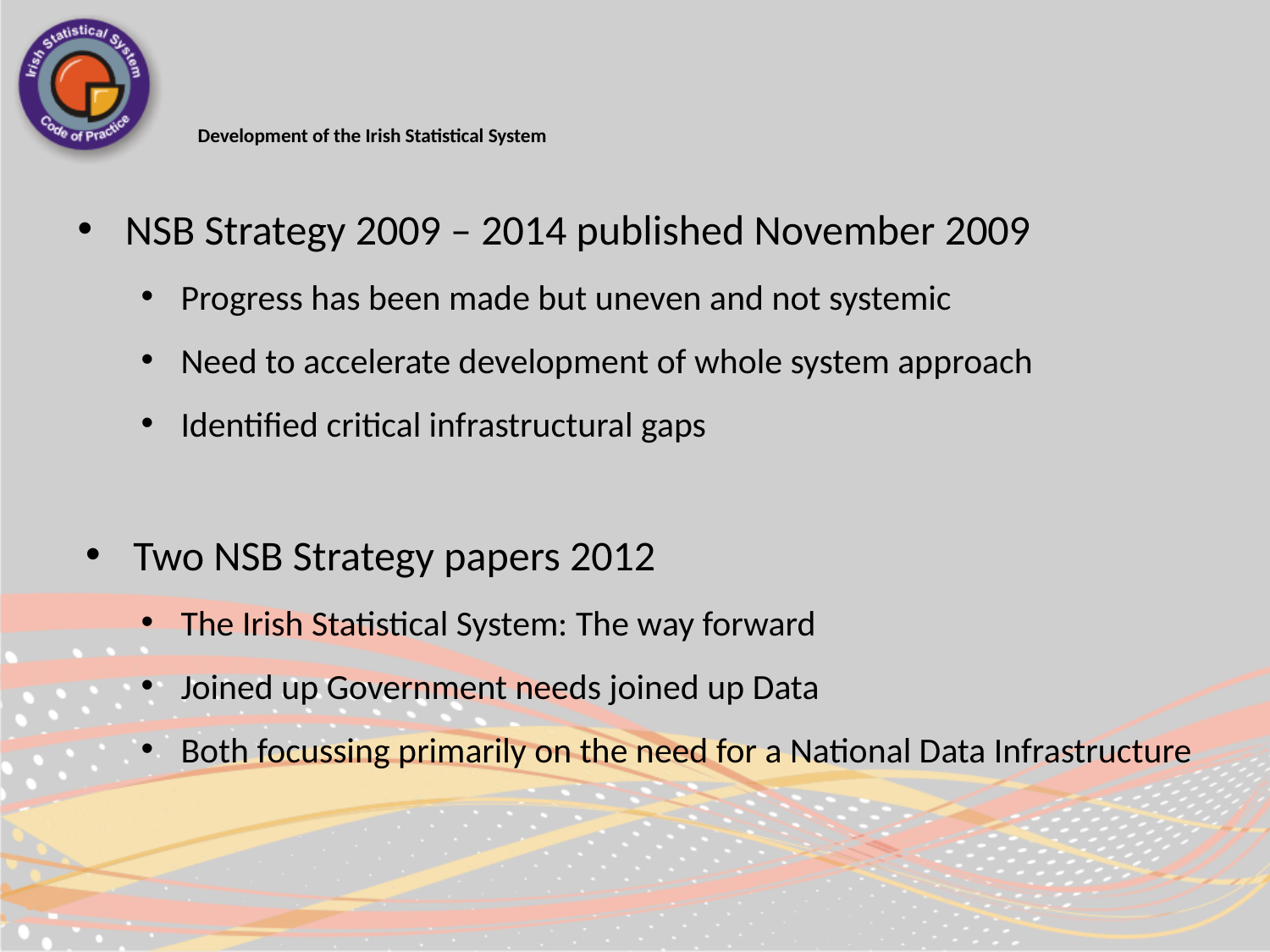

# Development of the Irish Statistical System
NSB Strategy 2009 – 2014 published November 2009
Progress has been made but uneven and not systemic
Need to accelerate development of whole system approach
Identified critical infrastructural gaps

Two NSB Strategy papers 2012
The Irish Statistical System: The way forward
Joined up Government needs joined up Data
Both focussing primarily on the need for a National Data Infrastructure